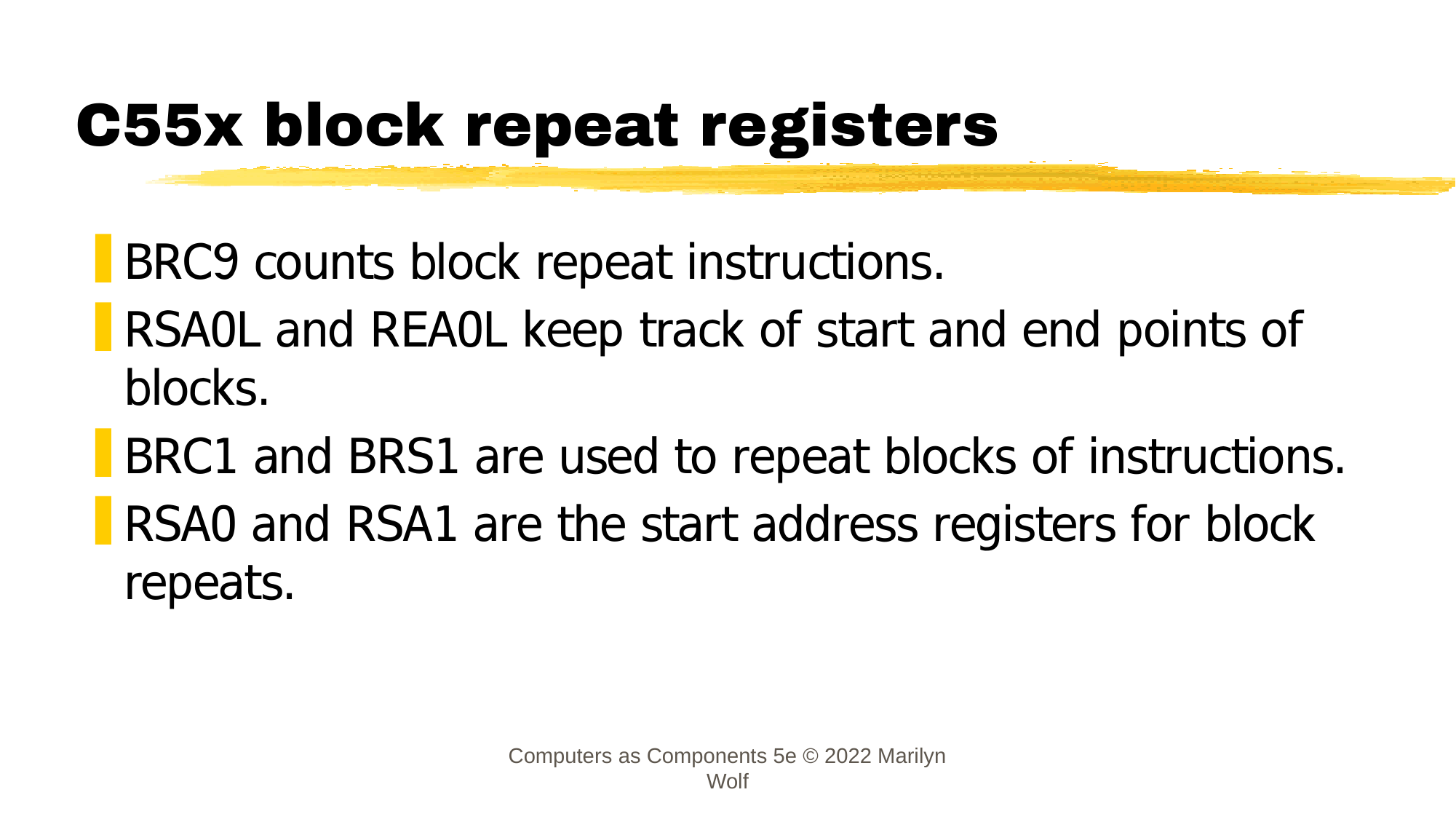

# C55x block repeat registers
BRC9 counts block repeat instructions.
RSA0L and REA0L keep track of start and end points of blocks.
BRC1 and BRS1 are used to repeat blocks of instructions.
RSA0 and RSA1 are the start address registers for block repeats.
Computers as Components 5e © 2022 Marilyn Wolf